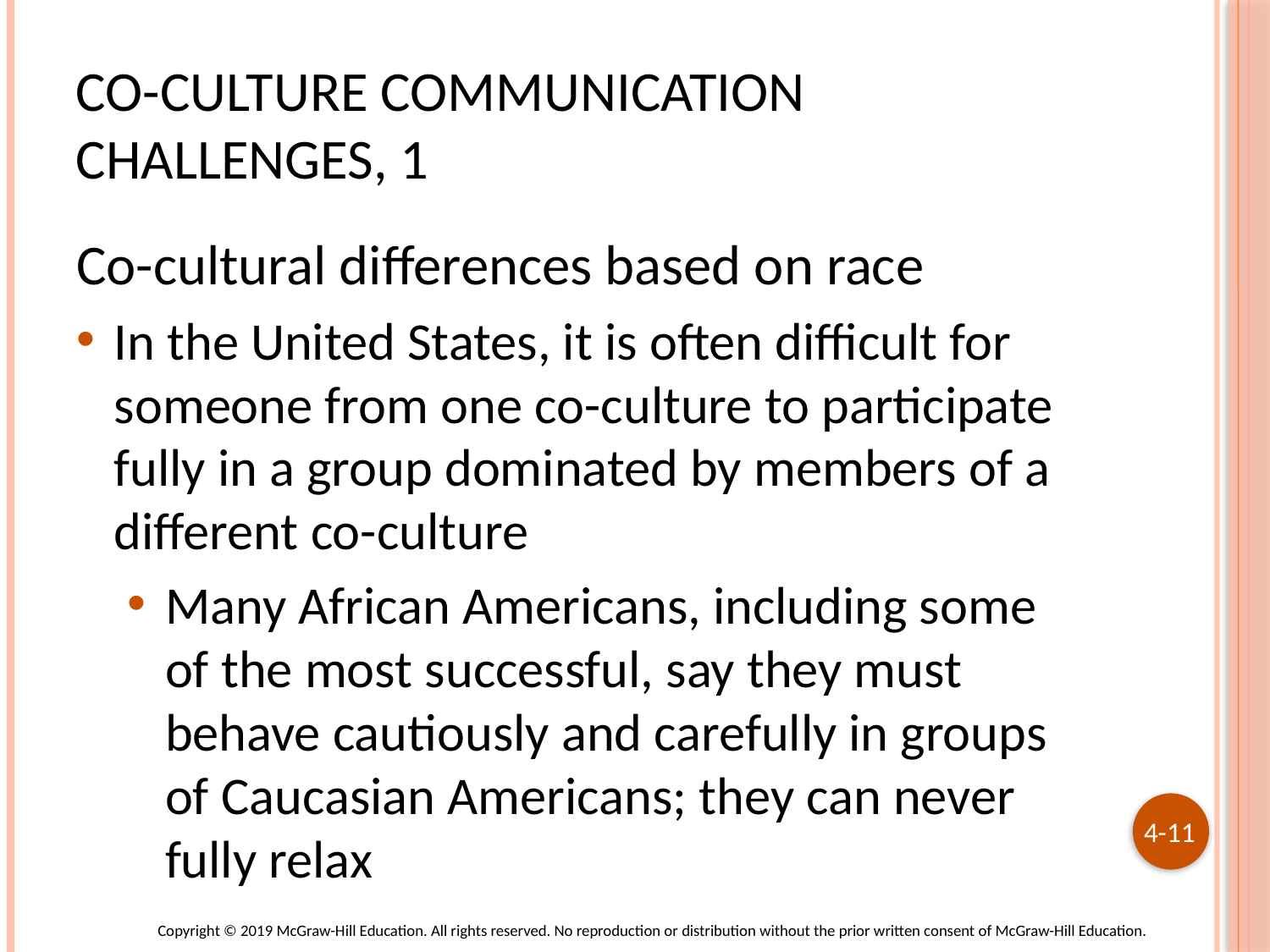

# Co-culture Communication Challenges, 1
Co-cultural differences based on race
In the United States, it is often difficult for someone from one co-culture to participate fully in a group dominated by members of a different co-culture
Many African Americans, including some of the most successful, say they must behave cautiously and carefully in groups of Caucasian Americans; they can never fully relax